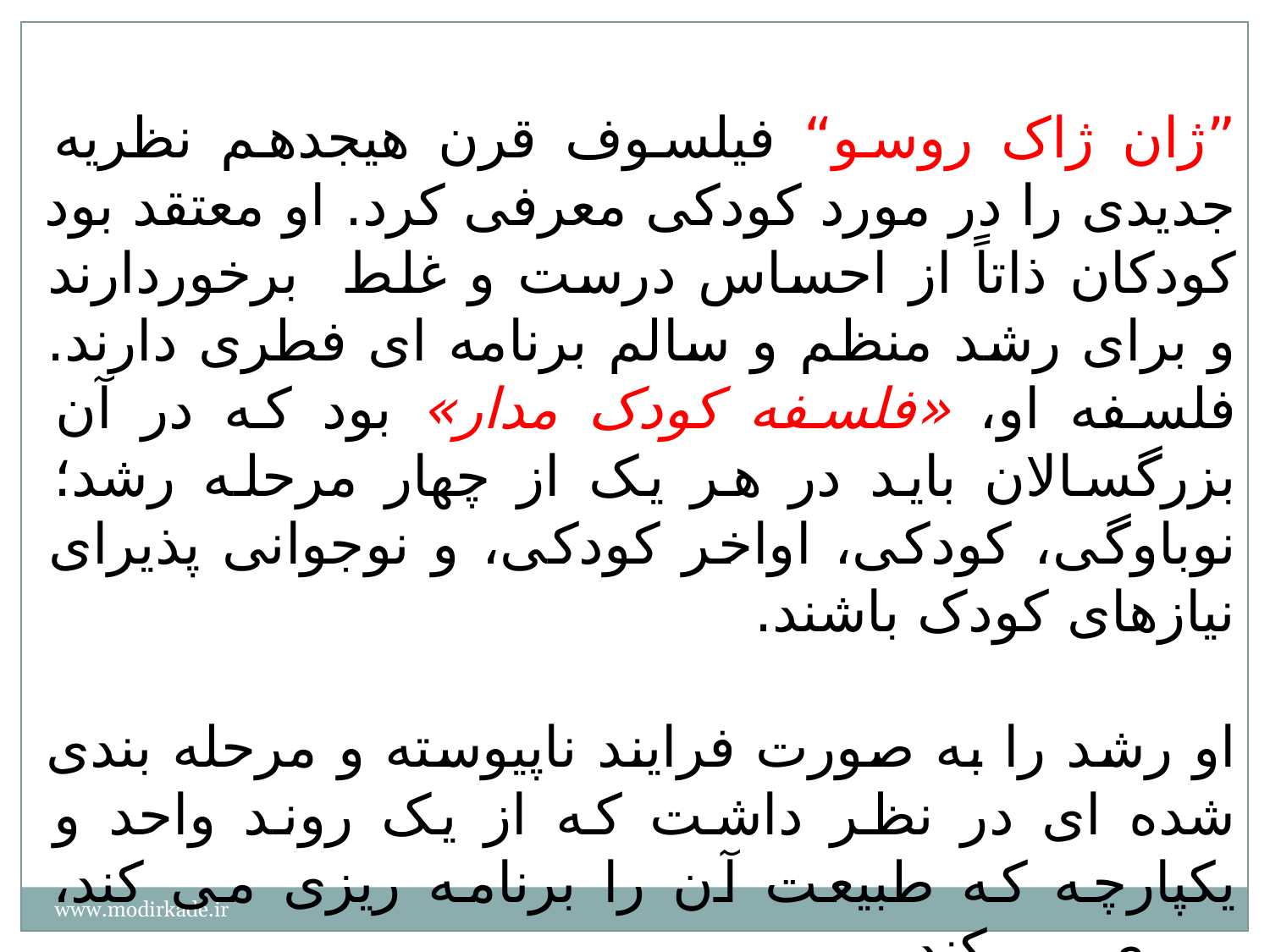

”ژان ژاک روسو“ فیلسوف قرن هیجدهم نظریه جدیدی را در مورد کودکی معرفی کرد. او معتقد بود کودکان ذاتاً از احساس درست و غلط  برخوردارند و برای رشد منظم و سالم برنامه ای فطری دارند. فلسفه او، «فلسفه کودک مدار» بود که در آن بزرگسالان باید در هر یک از چهار مرحله رشد؛ نوباوگی، کودکی، اواخر کودکی، و نوجوانی پذیرای نیازهای کودک باشند.

او رشد را به صورت فرایند ناپیوسته و مرحله بندی شده ای در نظر داشت که از یک روند واحد و یکپارچه که طبیعت آن را برنامه ریزی می کند، پیروی می کند.
www.modirkade.ir